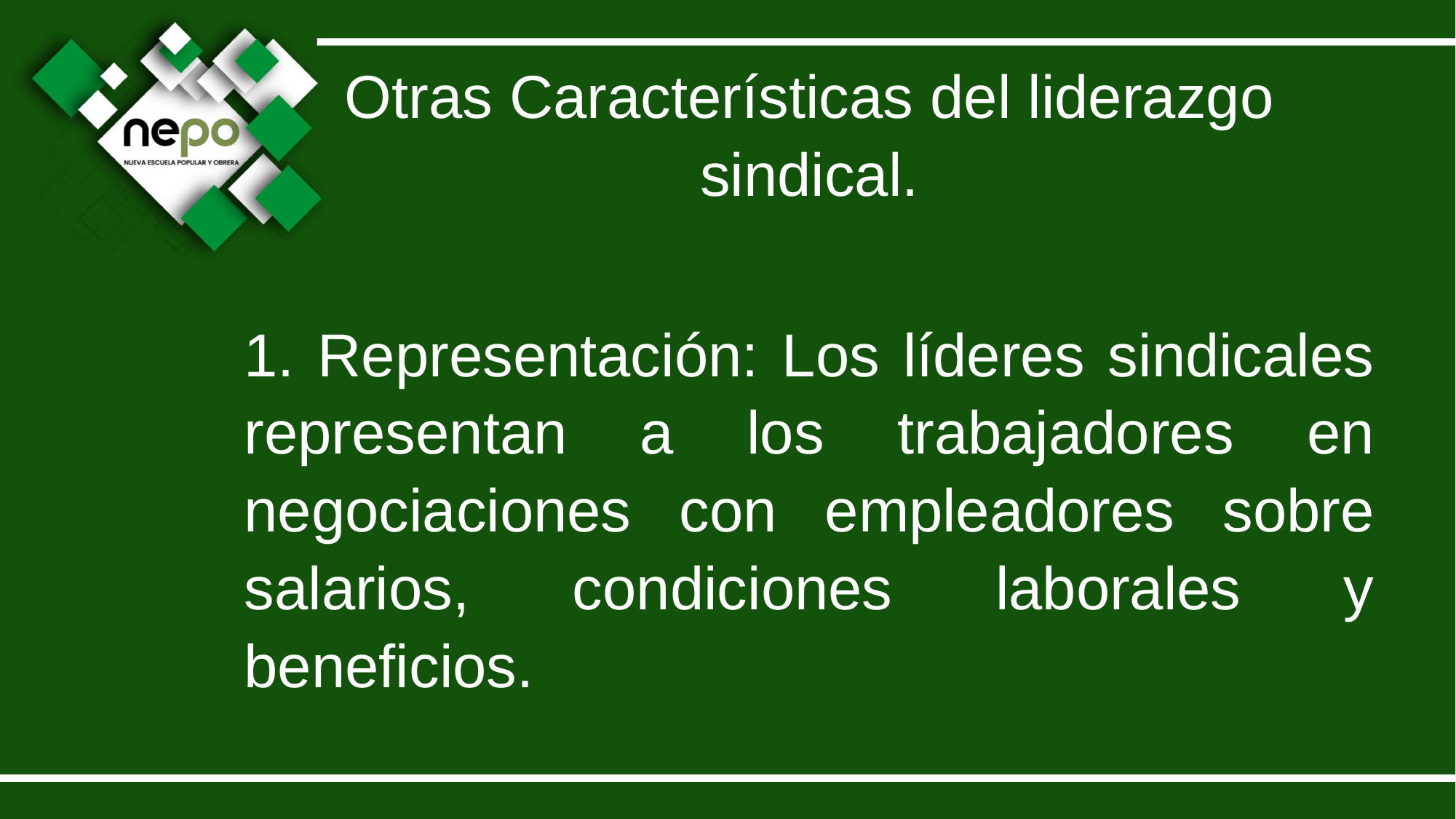

Otras Características del liderazgo sindical.

1. Representación: Los líderes sindicales representan a los trabajadores en negociaciones con empleadores sobre salarios, condiciones laborales y beneficios.